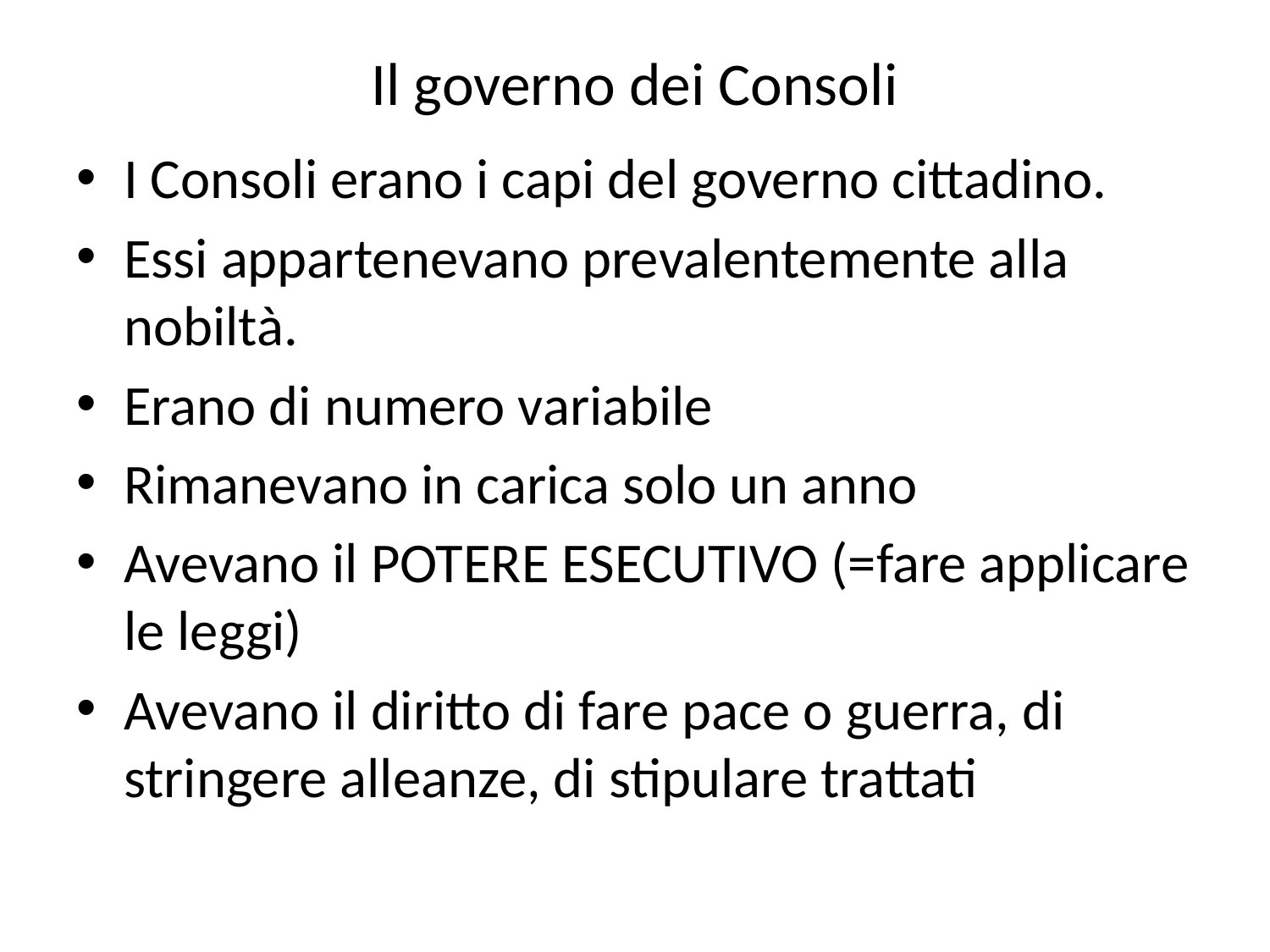

# Il governo dei Consoli
I Consoli erano i capi del governo cittadino.
Essi appartenevano prevalentemente alla nobiltà.
Erano di numero variabile
Rimanevano in carica solo un anno
Avevano il POTERE ESECUTIVO (=fare applicare le leggi)
Avevano il diritto di fare pace o guerra, di stringere alleanze, di stipulare trattati